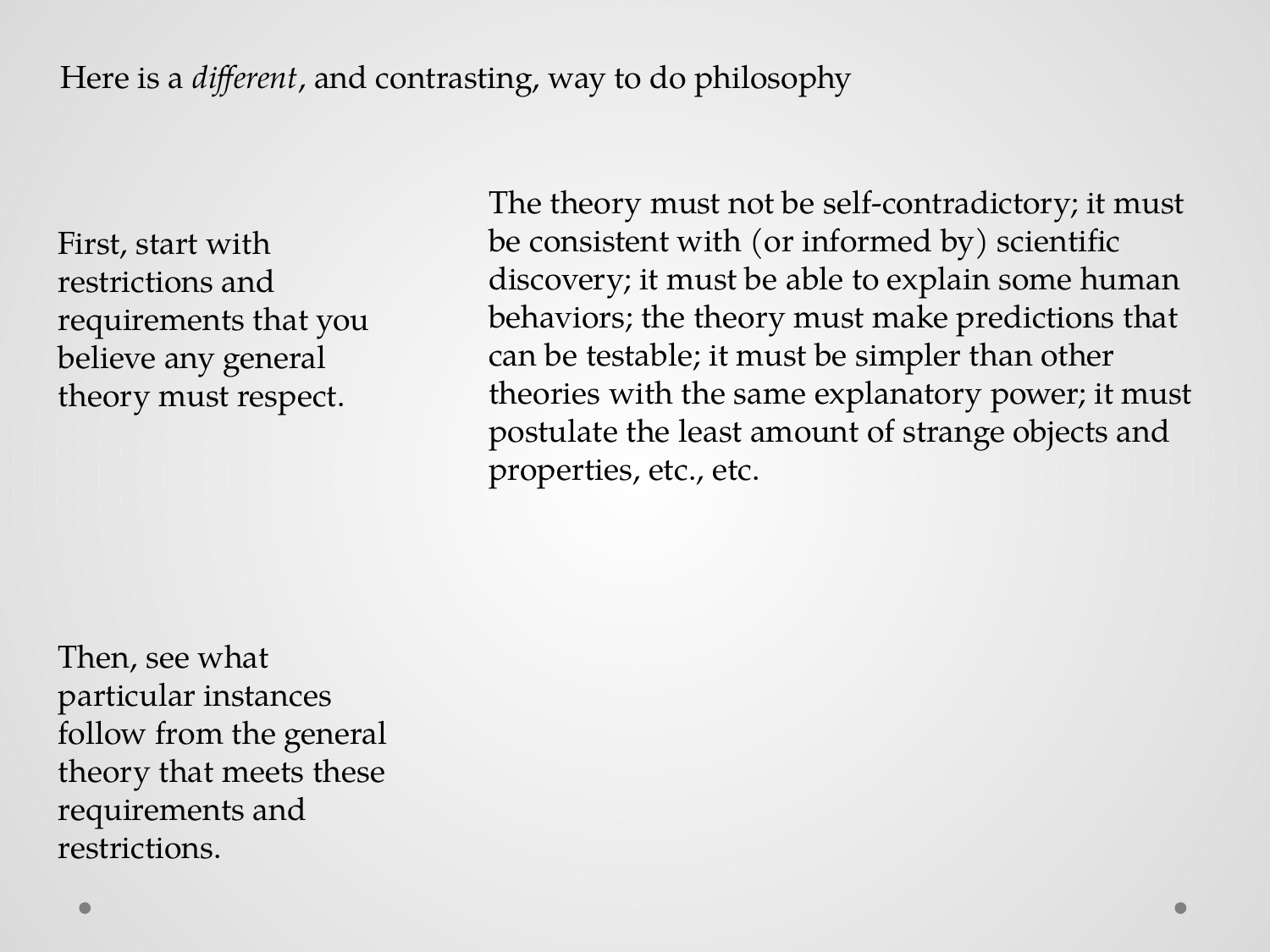

Here is a different, and contrasting, way to do philosophy
The theory must not be self-contradictory; it must be consistent with (or informed by) scientific discovery; it must be able to explain some human behaviors; the theory must make predictions that can be testable; it must be simpler than other theories with the same explanatory power; it must postulate the least amount of strange objects and properties, etc., etc.
First, start with restrictions and requirements that you believe any general theory must respect.
Then, see what particular instances follow from the general theory that meets these requirements and restrictions.